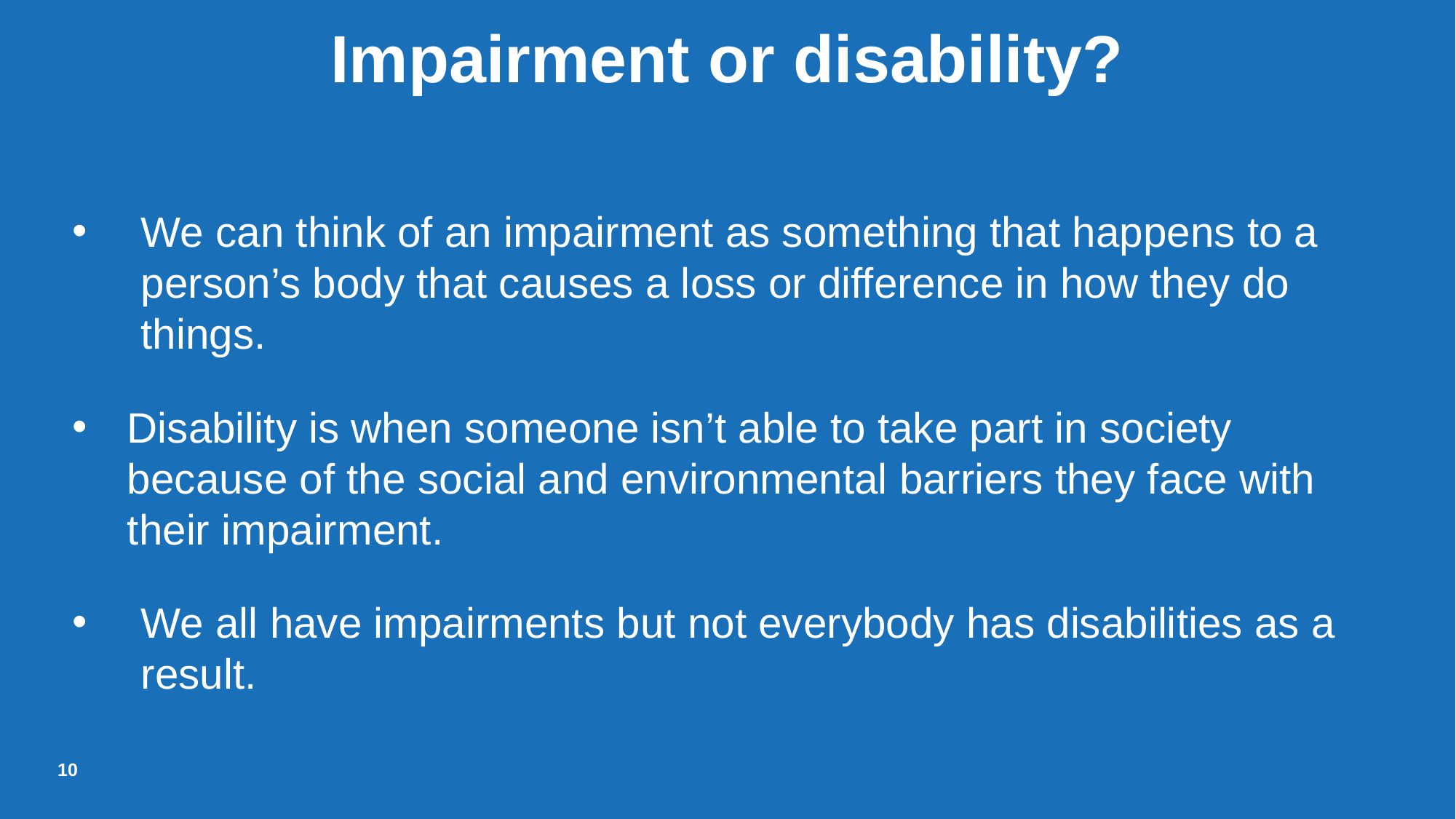

Impairment or disability?
# We can think of an impairment as something that happens to a person’s body that causes a loss or difference in how they do things.
Disability is when someone isn’t able to take part in society because of the social and environmental barriers they face with their impairment.
We all have impairments but not everybody has disabilities as a result.
10